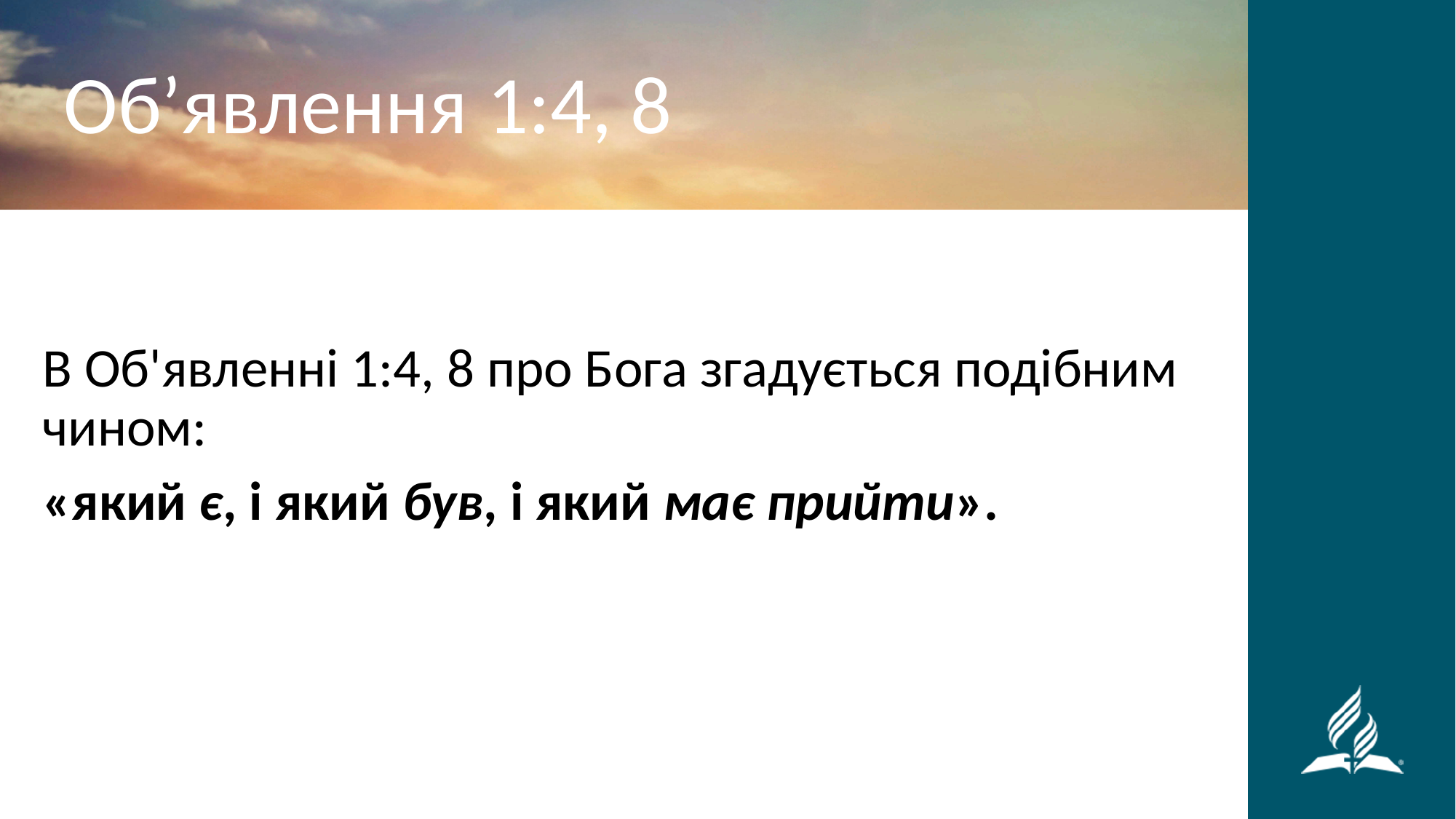

Об’явлення 1:4, 8

В Об'явленні 1:4, 8 про Бога згадується подібним чином:
«який є, і який був, і який має прийти».